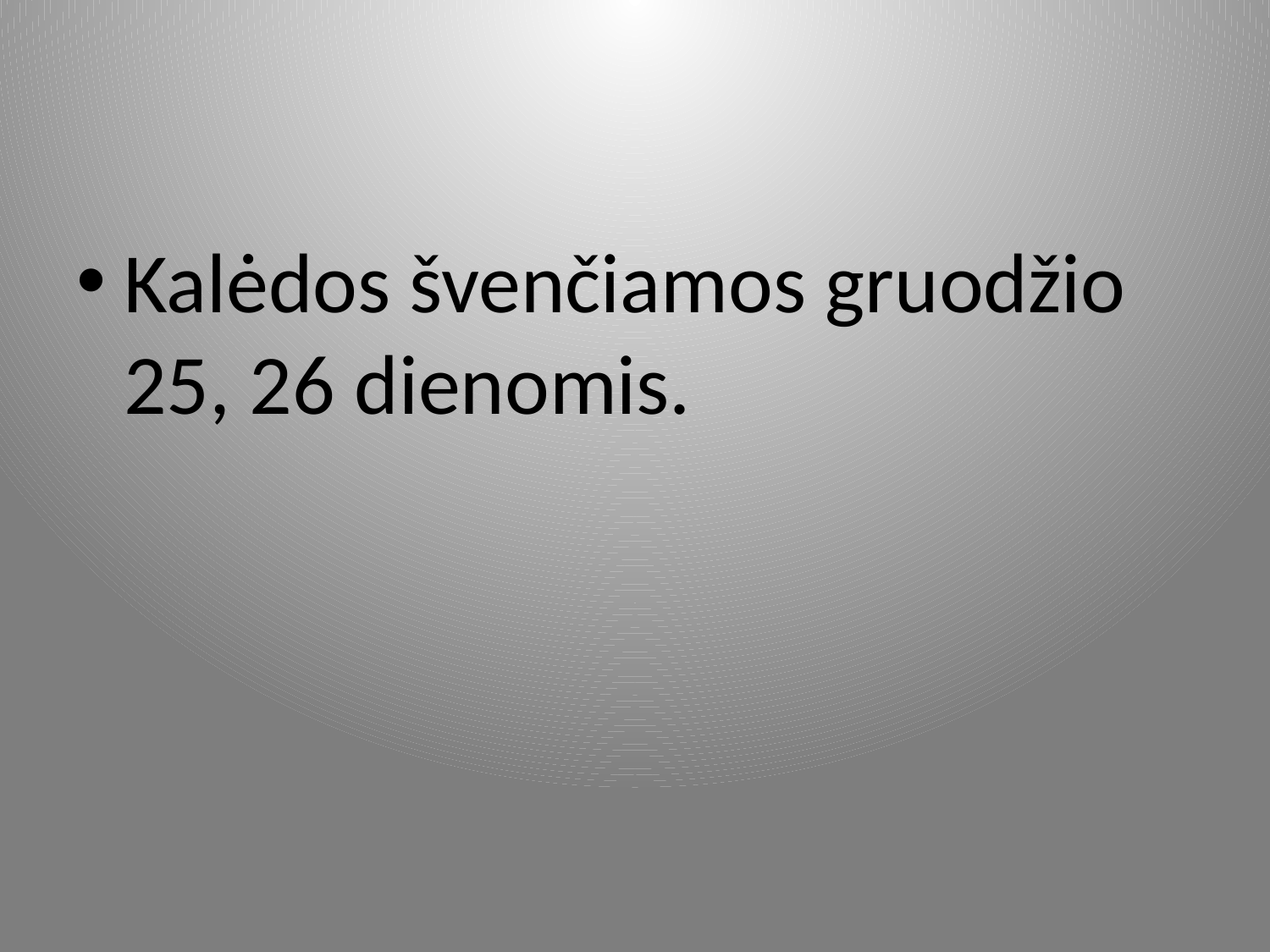

#
Kalėdos švenčiamos gruodžio 25, 26 dienomis.